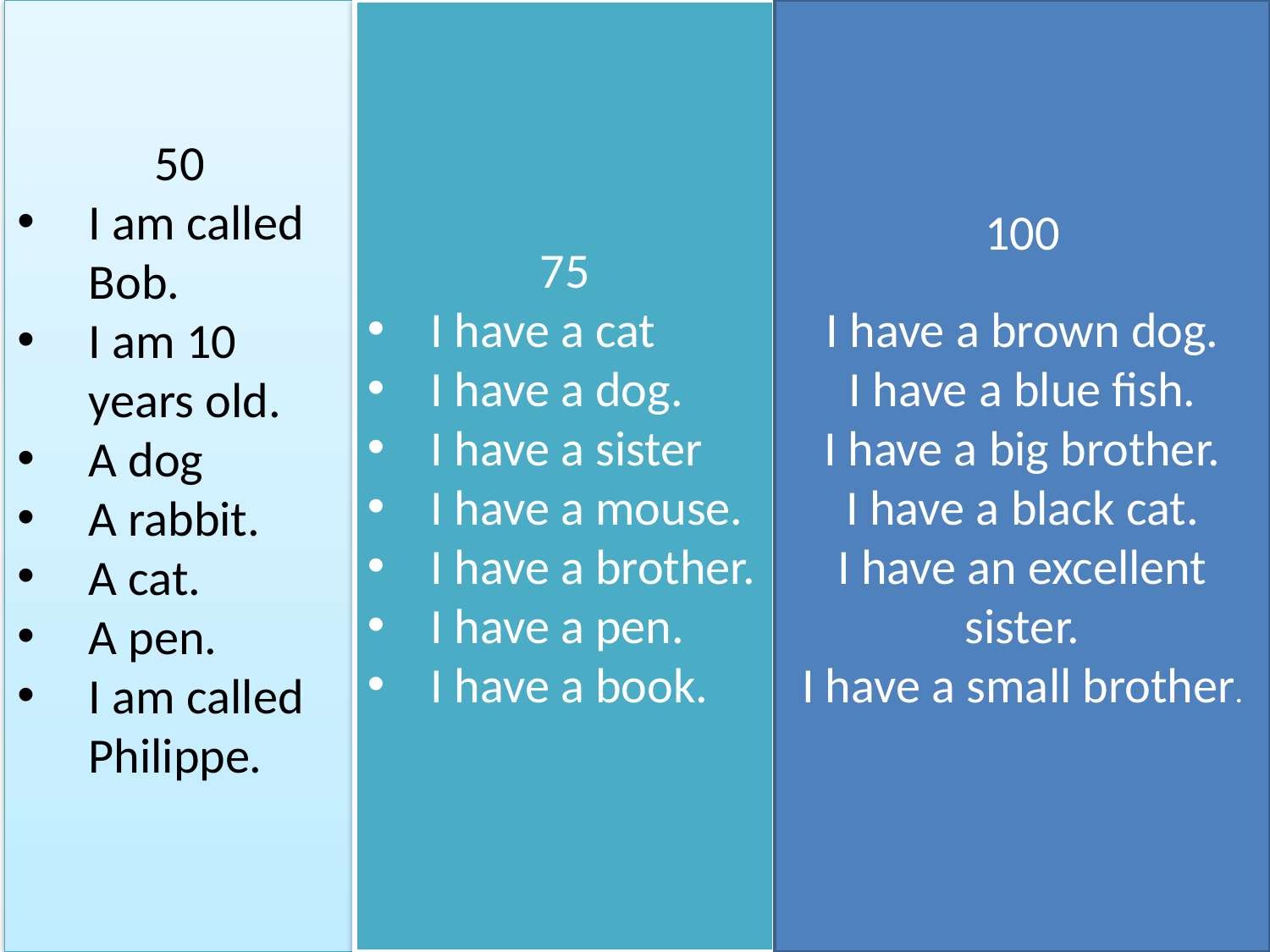

50
I am called Bob.
I am 10 years old.
A dog
A rabbit.
A cat.
A pen.
I am called Philippe.

75
I have a cat
I have a dog.
I have a sister
I have a mouse.
I have a brother.
I have a pen.
I have a book.
100

I have a brown dog.
I have a blue fish.
I have a big brother.
I have a black cat.
I have an excellent sister.
I have a small brother.